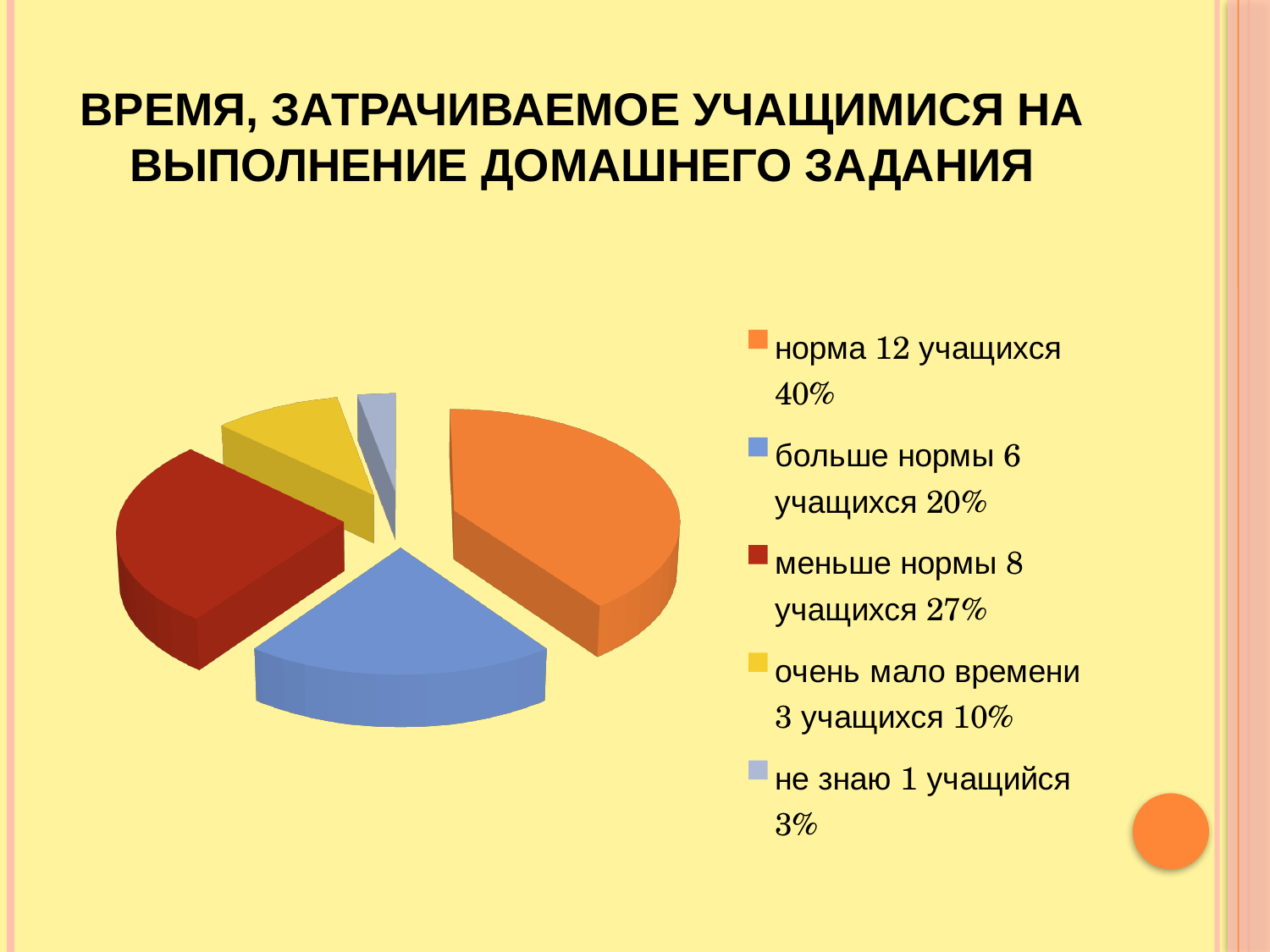

# Время, затрачиваемое учащимися на выполнение домашнего задания

[unsupported chart]